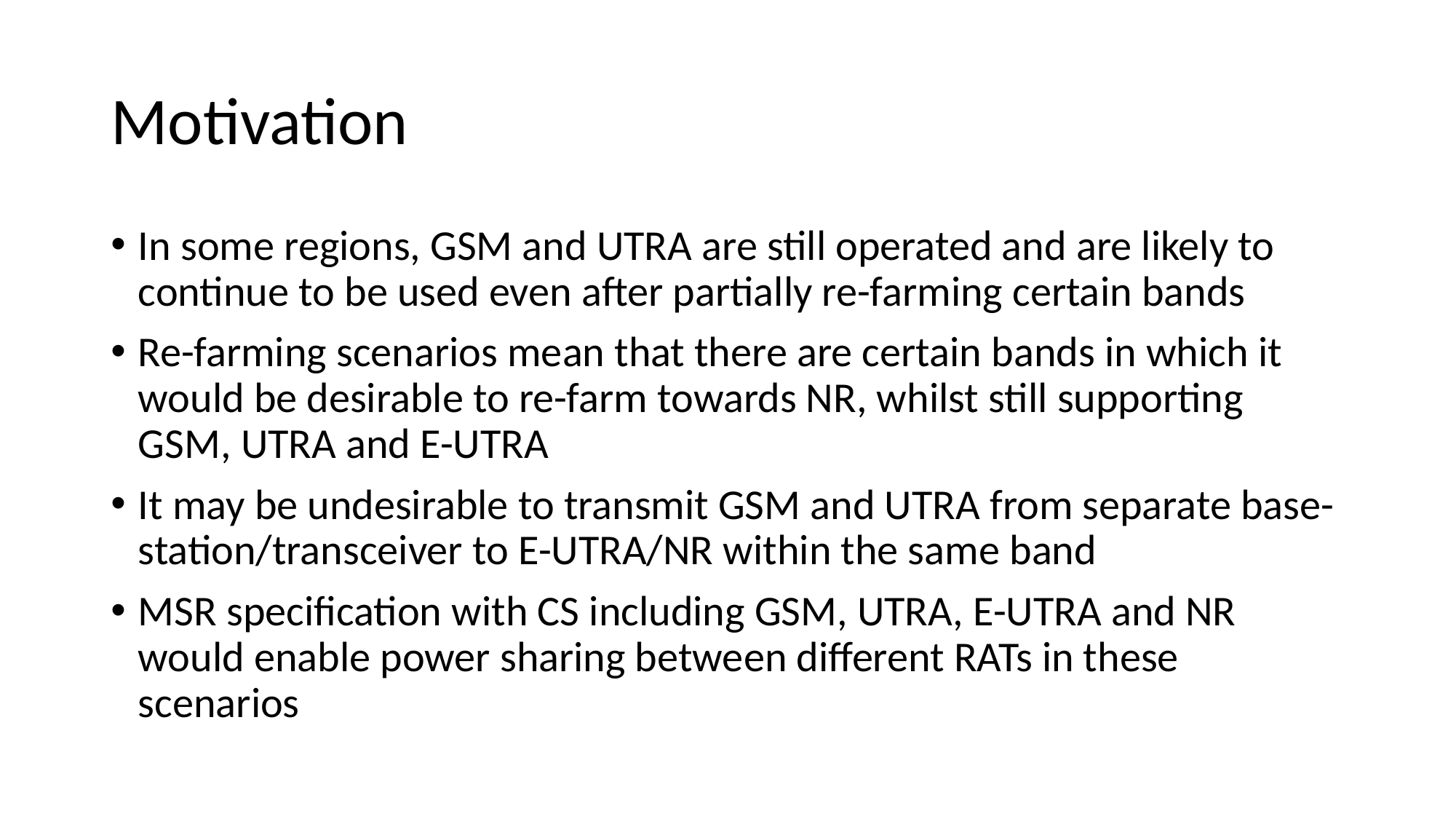

# Motivation
In some regions, GSM and UTRA are still operated and are likely to continue to be used even after partially re-farming certain bands
Re-farming scenarios mean that there are certain bands in which it would be desirable to re-farm towards NR, whilst still supporting GSM, UTRA and E-UTRA
It may be undesirable to transmit GSM and UTRA from separate base-station/transceiver to E-UTRA/NR within the same band
MSR specification with CS including GSM, UTRA, E-UTRA and NR would enable power sharing between different RATs in these scenarios